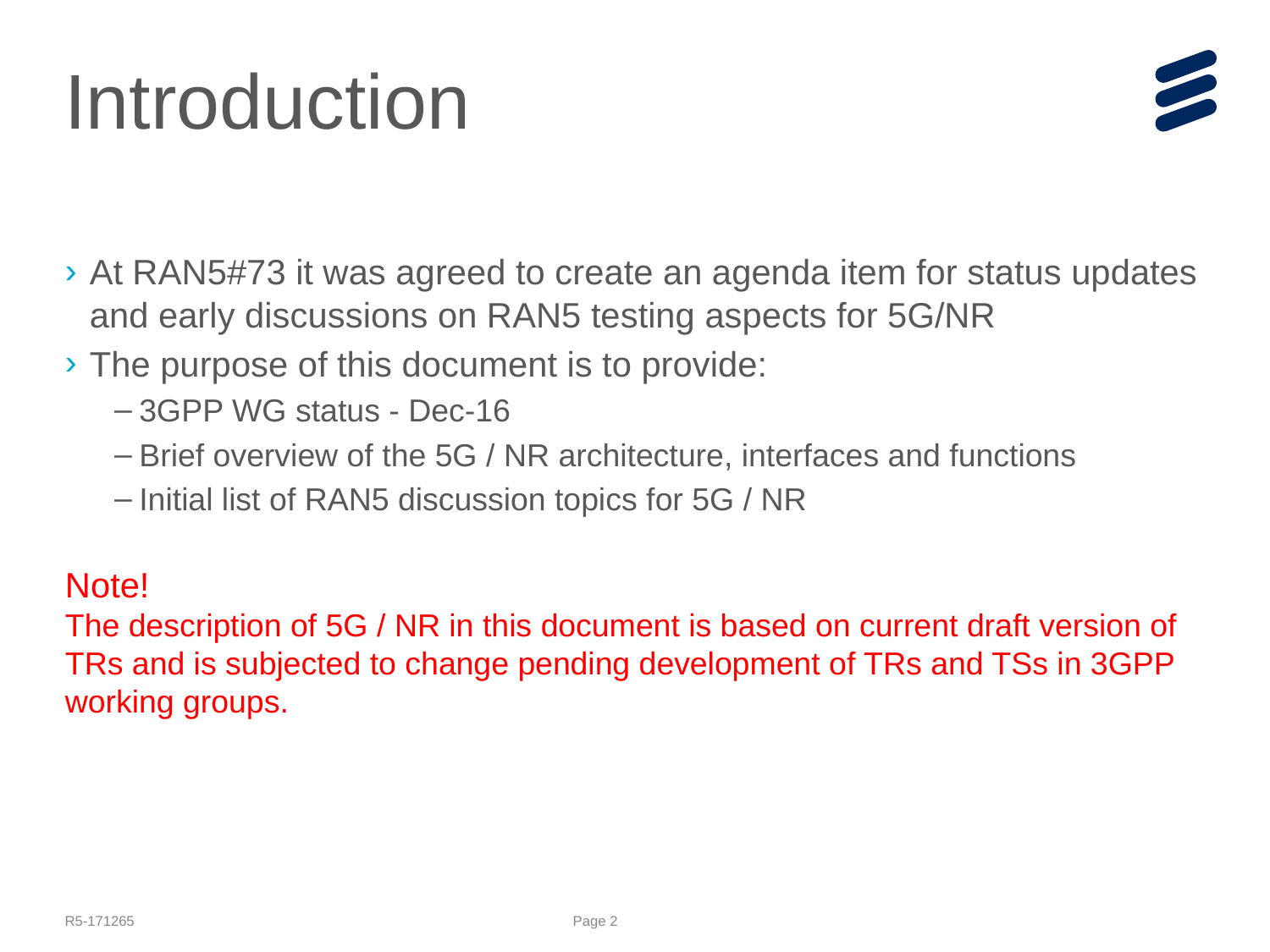

# Introduction
At RAN5#73 it was agreed to create an agenda item for status updates and early discussions on RAN5 testing aspects for 5G/NR
The purpose of this document is to provide:
3GPP WG status - Dec-16
Brief overview of the 5G / NR architecture, interfaces and functions
Initial list of RAN5 discussion topics for 5G / NR
Note!
The description of 5G / NR in this document is based on current draft version of TRs and is subjected to change pending development of TRs and TSs in 3GPP working groups.